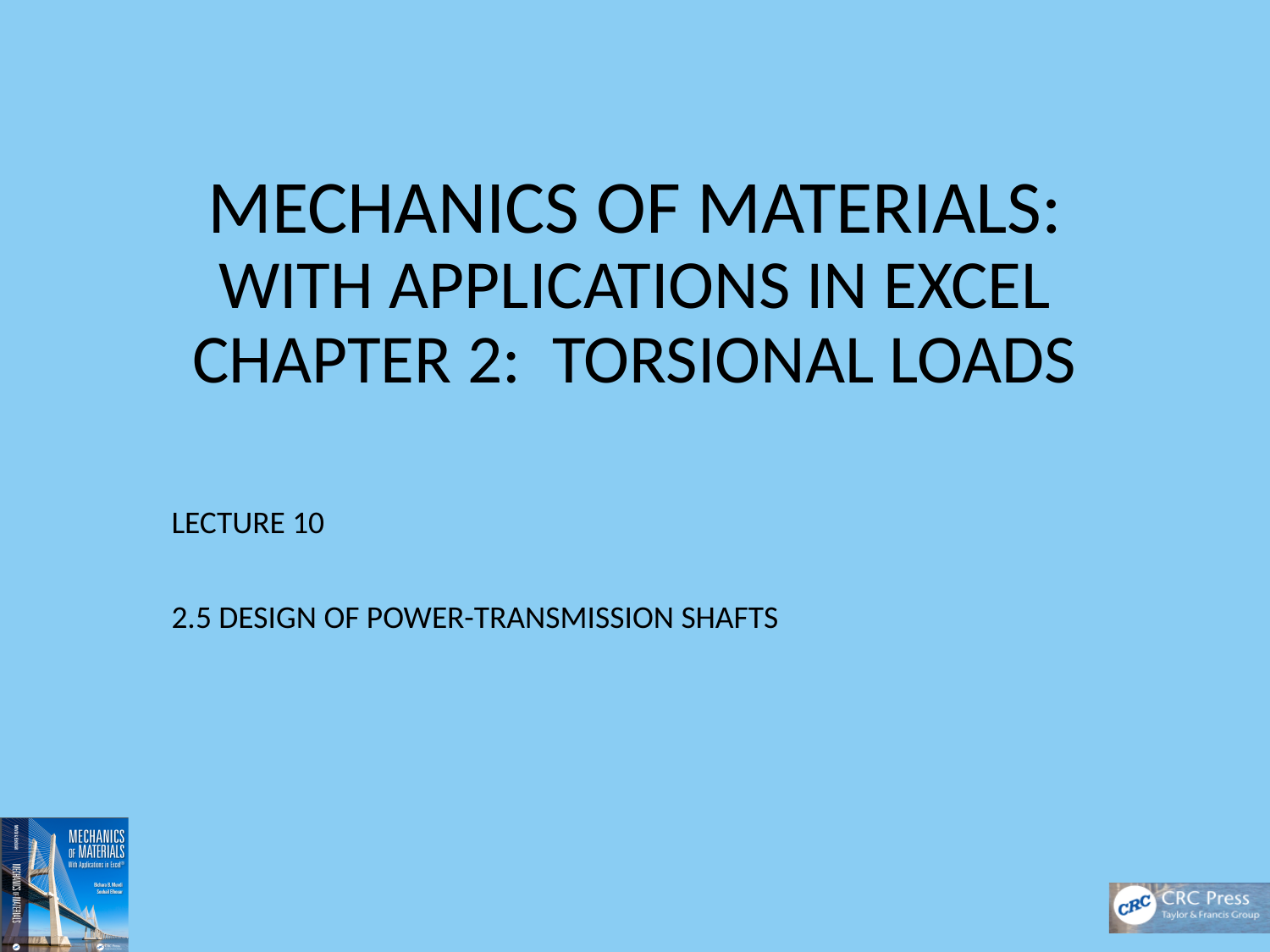

# MECHANICS OF MATERIALS: WITH APPLICATIONS IN EXCEL CHAPTER 2:  TORSIONAL LOADS
LECTURE 10

2.5 DESIGN OF POWER-TRANSMISSION SHAFTS